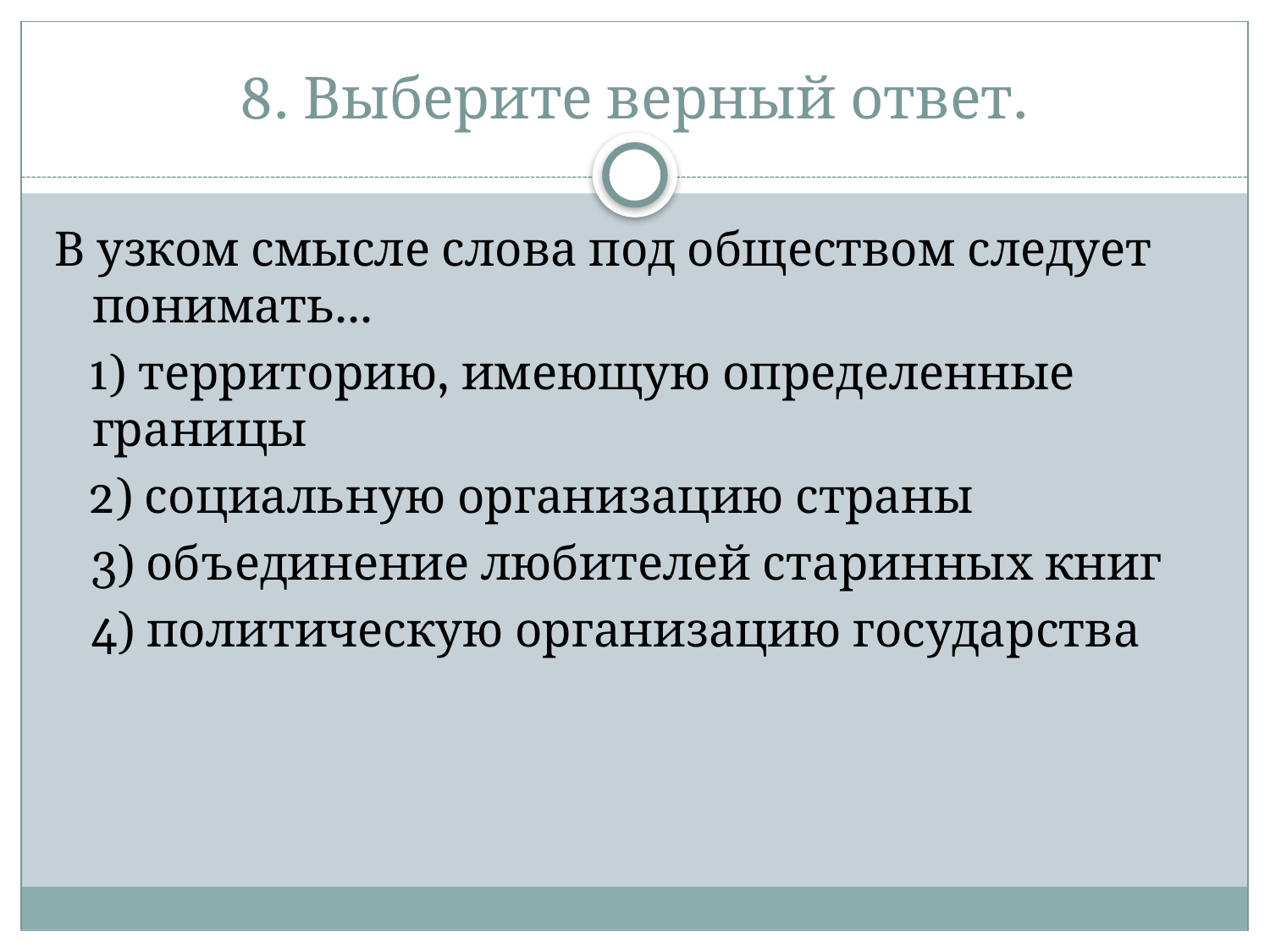

# 8. Выберите верный ответ.
В узком смысле слова под обществом следует понимать...
   1) территорию, имеющую определенные границы
   2) социальную организацию страны
   3) объединение любителей старинных книг
   4) политическую организацию государства